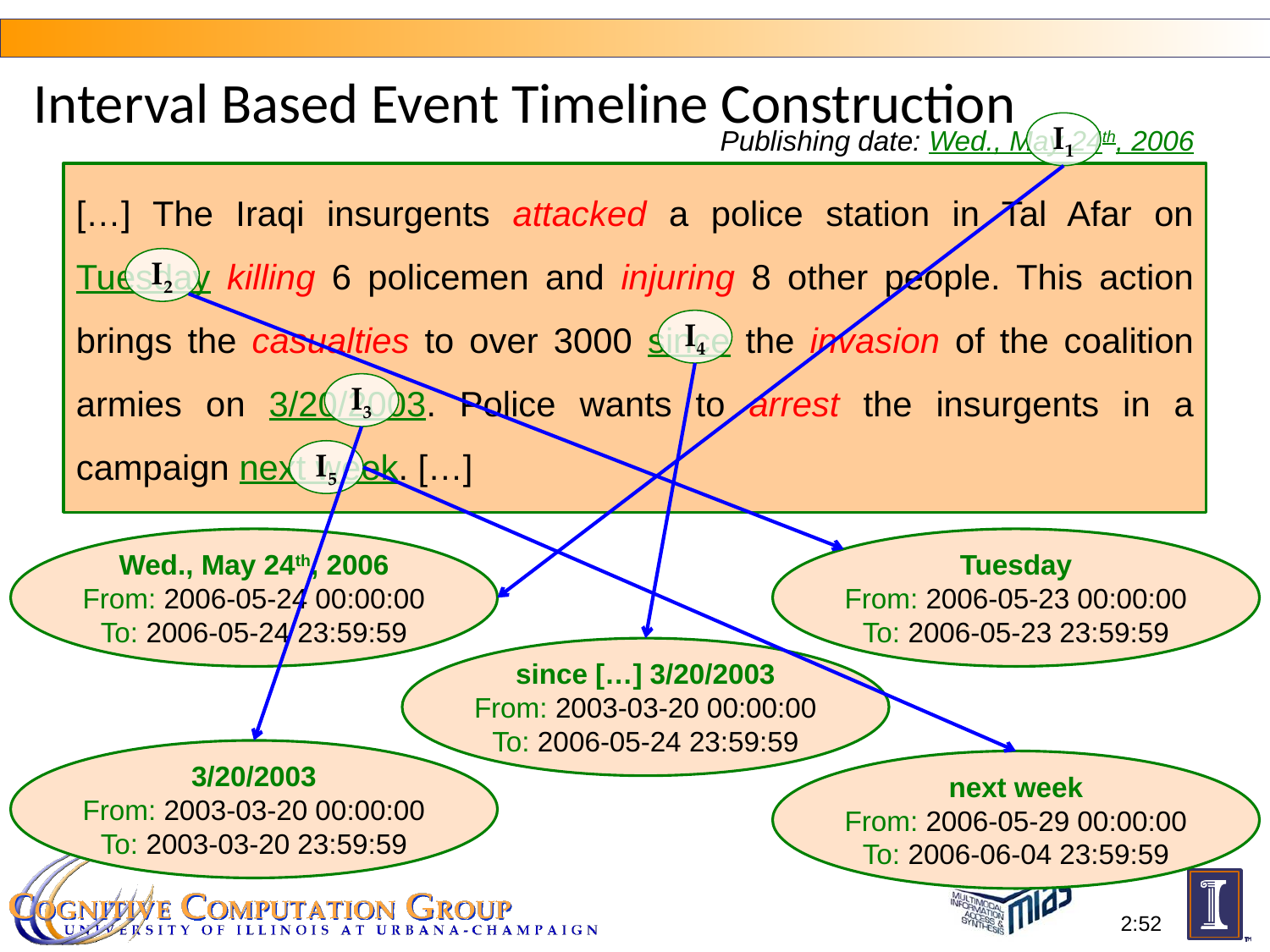

Interval Based Event Timeline Construction
I1
I2
I4
I3
I5
Publishing date: Wed., May 24th, 2006
[…] The Iraqi insurgents attacked a police station in Tal Afar on Tuesday killing 6 policemen and injuring 8 other people. This action brings the casualties to over 3000 since the invasion of the coalition armies on 3/20/2003. Police wants to arrest the insurgents in a campaign next week. […]
Wed., May 24th, 2006
From: 2006-05-24 00:00:00
To: 2006-05-24 23:59:59
Tuesday
From: 2006-05-23 00:00:00
To: 2006-05-23 23:59:59
since […] 3/20/2003
From: 2003-03-20 00:00:00
To: 2006-05-24 23:59:59
3/20/2003
From: 2003-03-20 00:00:00
To: 2003-03-20 23:59:59
next week
From: 2006-05-29 00:00:00
To: 2006-06-04 23:59:59
2:52